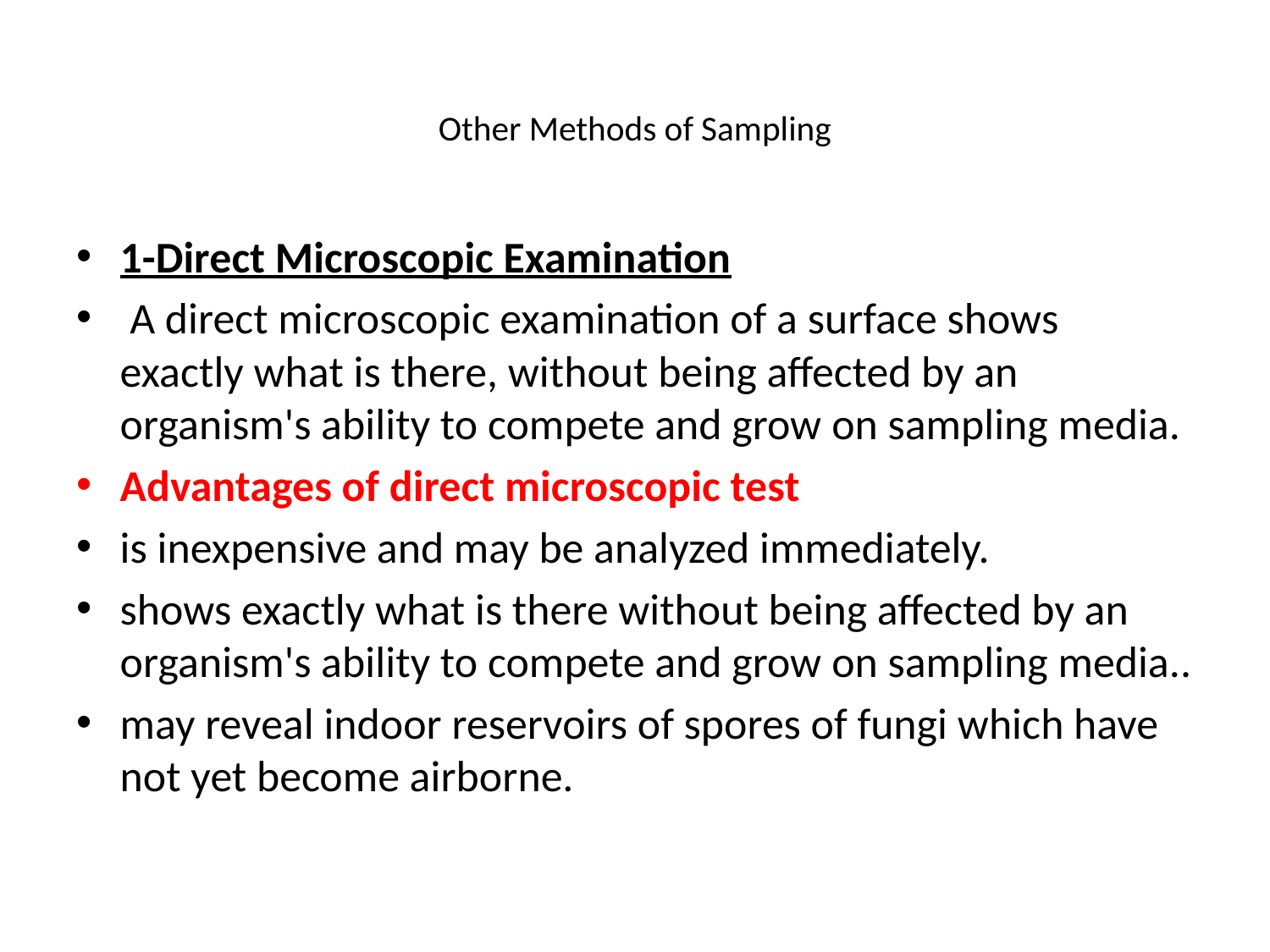

# Other Methods of Sampling
1-Direct Microscopic Examination
 A direct microscopic examination of a surface shows exactly what is there, without being affected by an organism's ability to compete and grow on sampling media.
Advantages of direct microscopic test
is inexpensive and may be analyzed immediately.
shows exactly what is there without being affected by an organism's ability to compete and grow on sampling media..
may reveal indoor reservoirs of spores of fungi which have not yet become airborne.